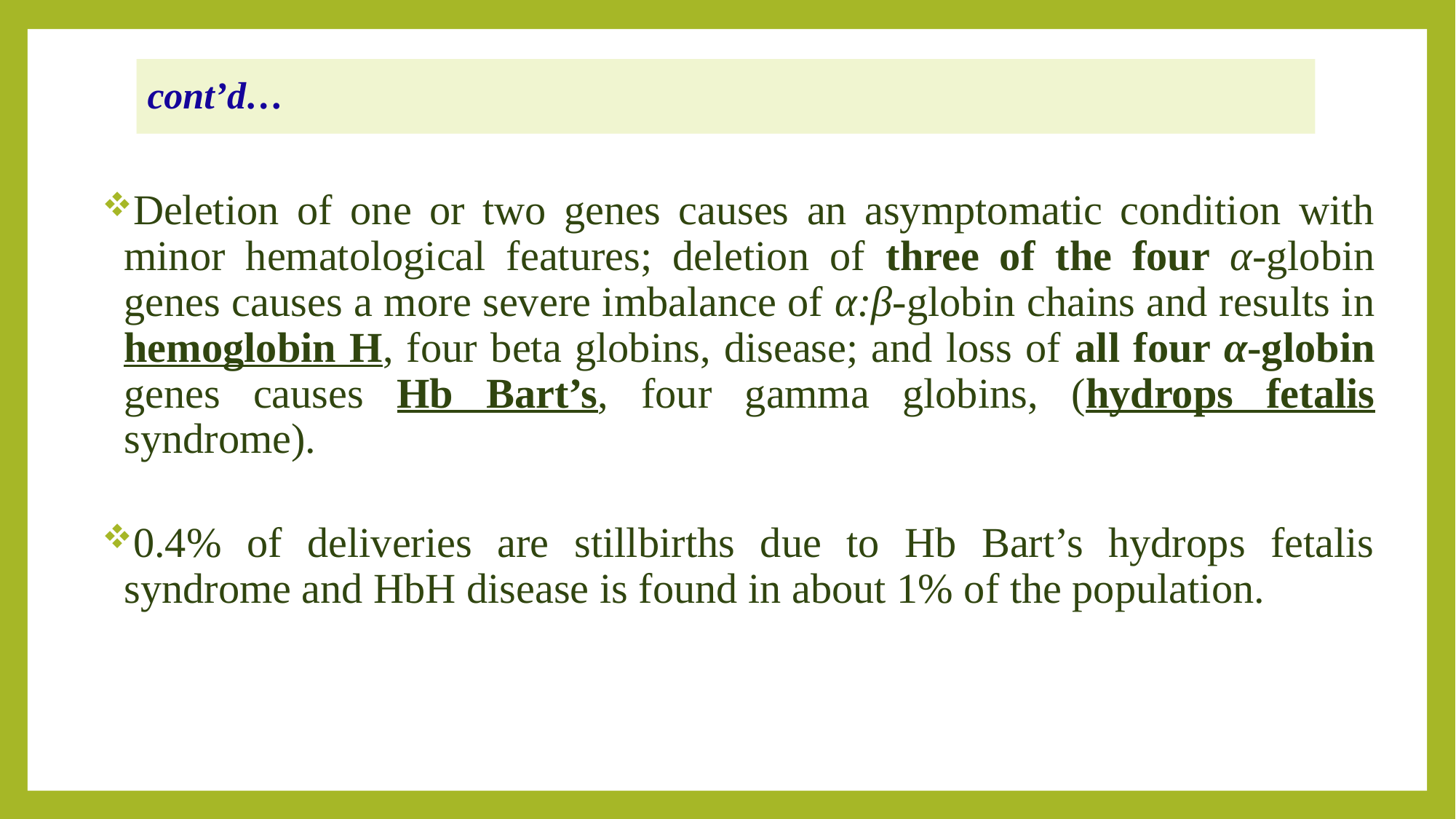

# cont’d…
Deletion of one or two genes causes an asymptomatic condition with minor hematological features; deletion of three of the four α-globin genes causes a more severe imbalance of α:β-globin chains and results in hemoglobin H, four beta globins, disease; and loss of all four α-globin genes causes Hb Bart’s, four gamma globins, (hydrops fetalis syndrome).

0.4% of deliveries are stillbirths due to Hb Bart’s hydrops fetalis syndrome and HbH disease is found in about 1% of the population.